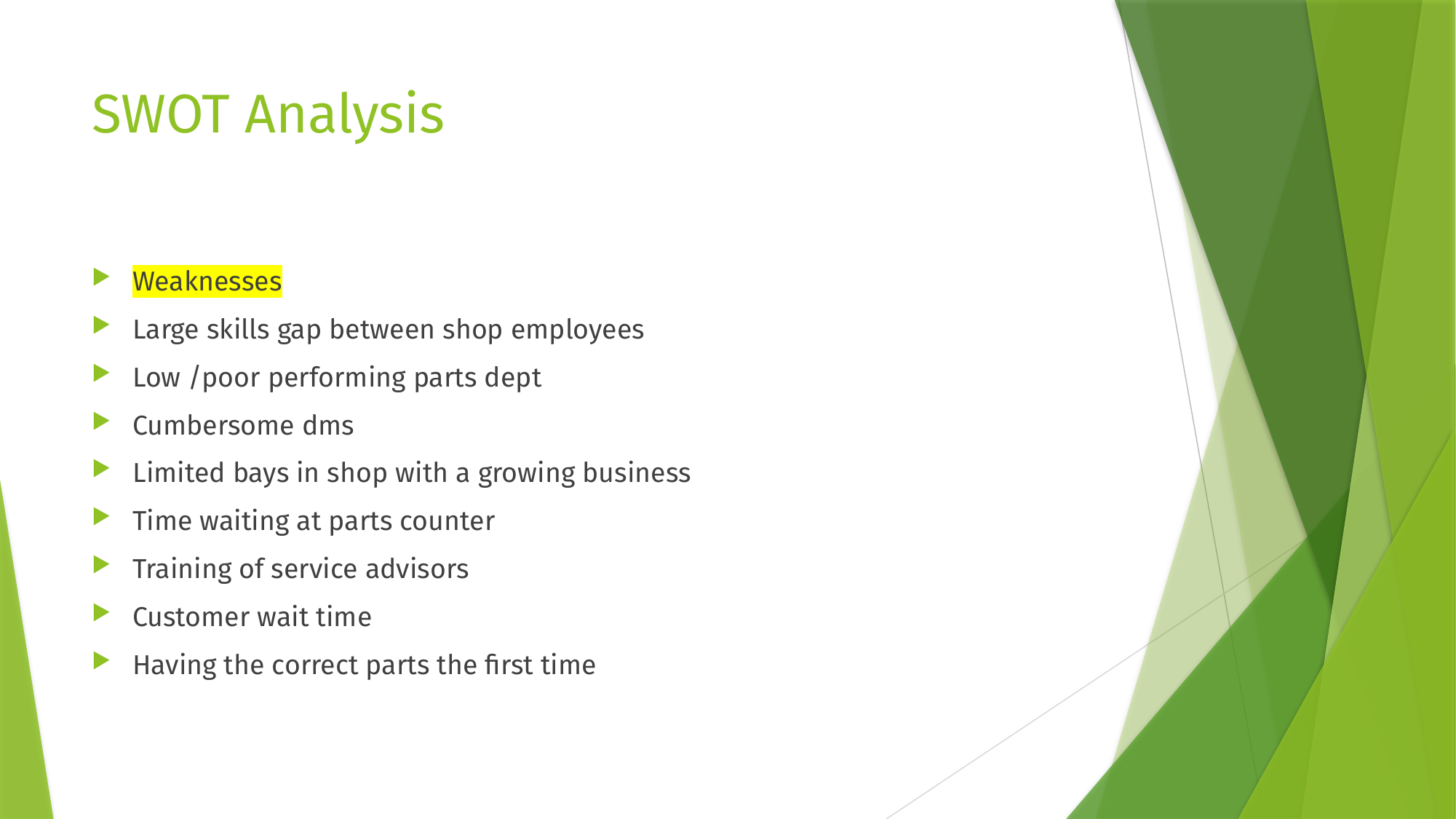

# SWOT Analysis
Weaknesses
Large skills gap between shop employees
Low /poor performing parts dept
Cumbersome dms
Limited bays in shop with a growing business
Time waiting at parts counter
Training of service advisors
Customer wait time
Having the correct parts the first time